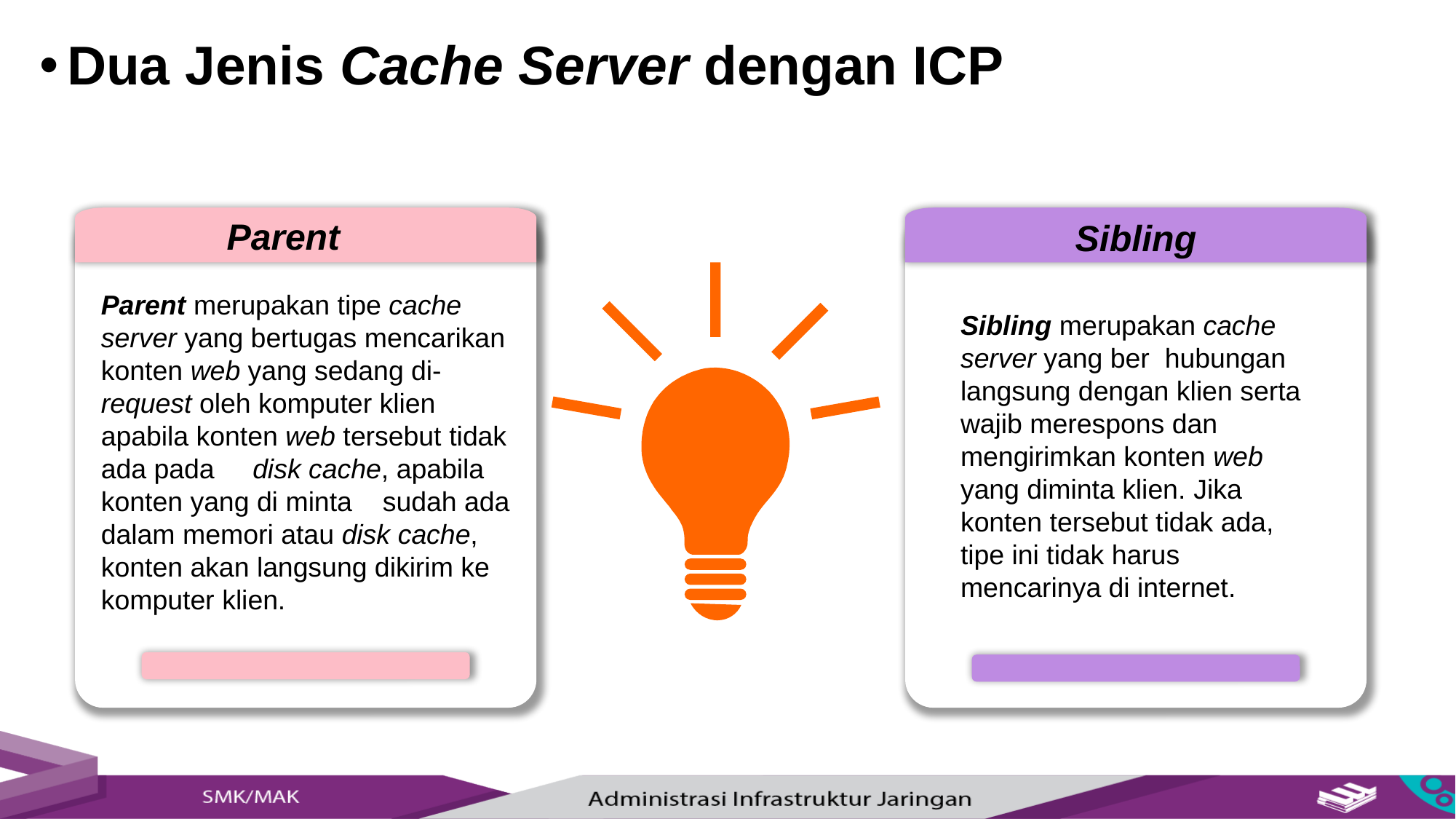

Dua Jenis Cache Server dengan ICP

Parent
Sibling

Parent merupakan tipe cache server yang bertugas mencarikan konten web yang sedang di-request oleh komputer klien apabila konten web tersebut tidak ada pada     disk cache, apabila konten yang di minta    sudah ada dalam memori atau disk cache, konten akan langsung dikirim ke komputer klien.
Sibling merupakan cache server yang ber  hubungan langsung dengan klien serta wajib merespons dan mengirimkan konten web yang diminta klien. Jika konten tersebut tidak ada, tipe ini tidak harus        mencarinya di internet.